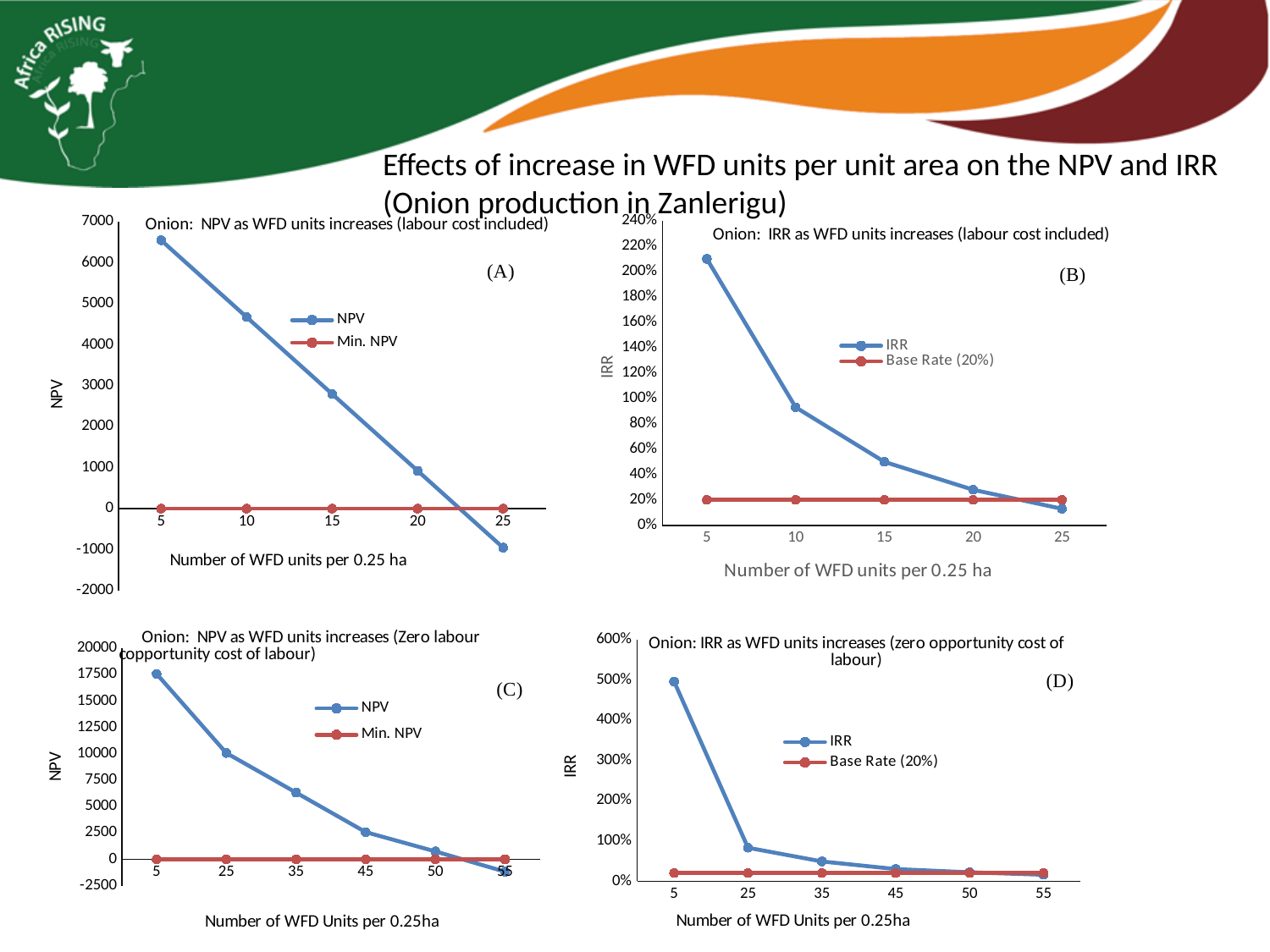

Effects of increase in WFD units per unit area on the NPV and IRR (Onion production in Zanlerigu)

### Chart: Onion:  IRR as WFD units increases (labour cost included)

| Category | IRR | Base Rate (20%) |
|---|---|---|
| 5 | 2.1 | 0.2 |
| 10 | 0.93 | 0.2 |
| 15 | 0.5 | 0.2 |
| 20 | 0.28 | 0.2 |
| 25 | 0.13 | 0.2 |

### Chart: Onion:  NPV as WFD units increases (labour cost included)

| Category | NPV | Min. NPV |
|---|---|---|
| 5 | 6549.0 | 0.0 |
| 10 | 4674.0 | 0.0 |
| 15 | 2799.0 | 0.0 |
| 20 | 924.0 | 0.0 |
| 25 | -951.0 | 0.0 |

### Chart: Onion:  NPV as WFD units increases (Zero labour copportunity cost of labour)

| Category | NPV | Min. NPV |
|---|---|---|
| 5 | 17580.0 | 0.0 |
| 25 | 10080.0 | 0.0 |
| 35 | 6330.0 | 0.0 |
| 45 | 2580.0 | 0.0 |
| 50 | 750.0 | 0.0 |
| 55 | -1170.0 | 0.0 |

### Chart: Onion: IRR as WFD units increases (zero opportunity cost of labour)

| Category | IRR | Base Rate (20%) |
|---|---|---|
| 5 | 4.96 | 0.2 |
| 25 | 0.83 | 0.2 |
| 35 | 0.49 | 0.2 |
| 45 | 0.3 | 0.2 |
| 50 | 0.22 | 0.2 |
| 55 | 0.16 | 0.2 |